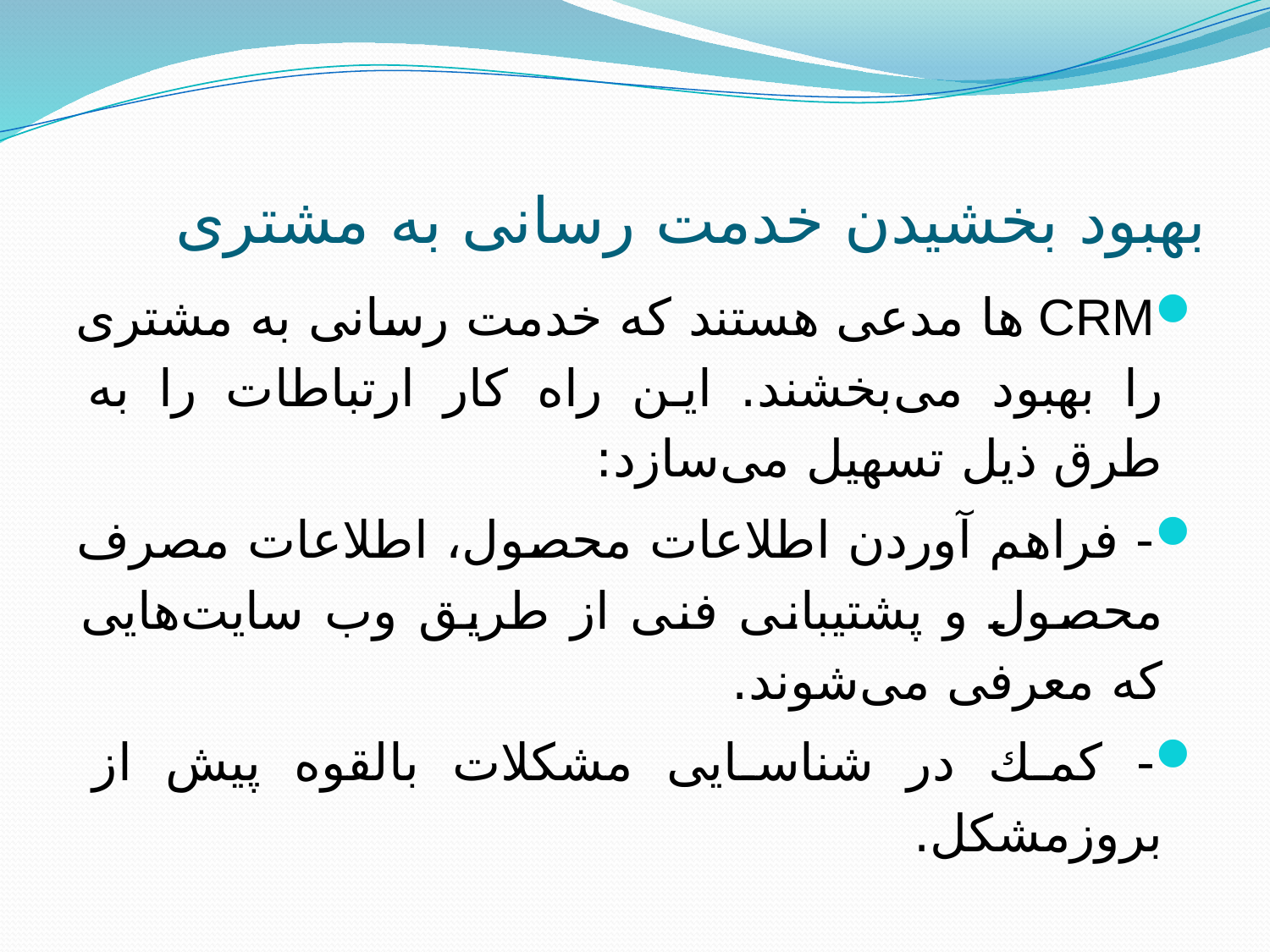

# بهبود بخشیدن خدمت رسانی به مشتری
CRM ها مدعی هستند كه خدمت رسانی به مشتری را بهبود می‌بخشند. این راه كار ارتباطات را به طرق ذیل تسهیل می‌سازد:
- فراهم آوردن اطلاعات محصول، اطلاعات مصرف محصول و پشتیبانی فنی از طریق وب سایت‌هایی كه معرفی می‌شوند.
- كمك در شناسایی مشكلات بالقوه پیش از بروزمشكل.